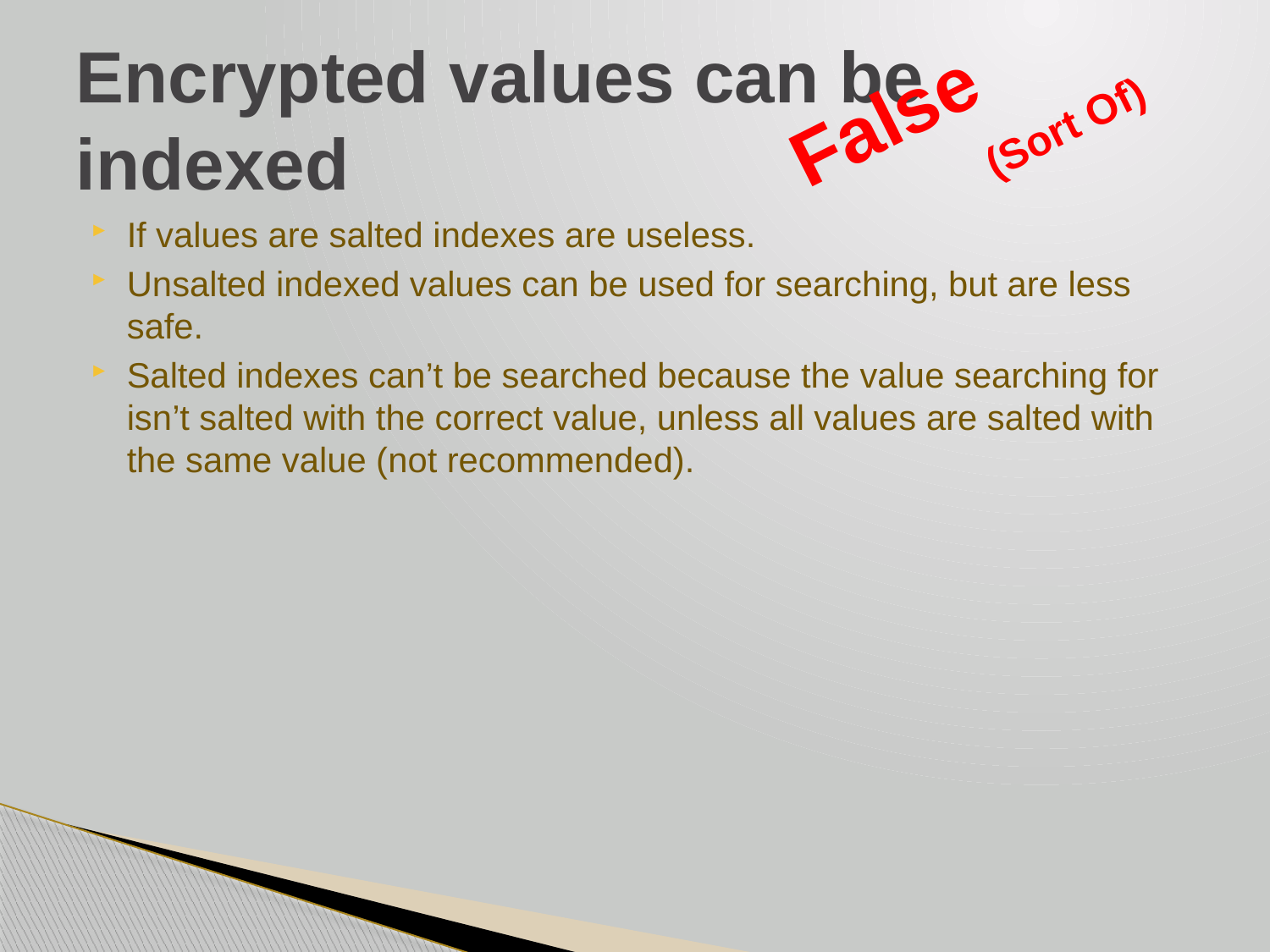

# Encrypted values can be indexed
False
(Sort Of)
If values are salted indexes are useless.
Unsalted indexed values can be used for searching, but are less safe.
Salted indexes can’t be searched because the value searching for isn’t salted with the correct value, unless all values are salted with the same value (not recommended).